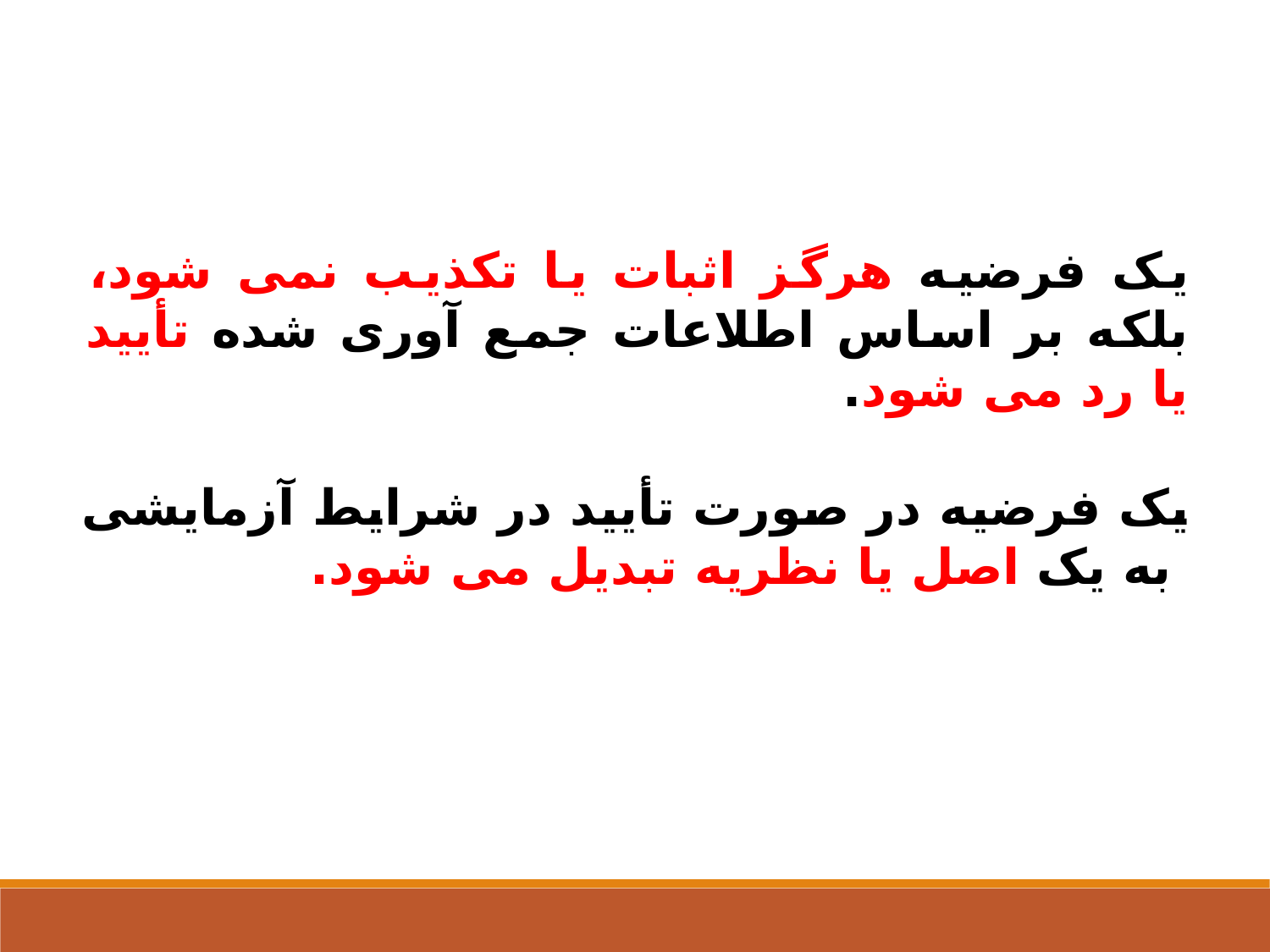

یک فرضیه هرگز اثبات یا تکذیب نمی شود، بلکه بر اساس اطلاعات جمع آوری شده تأیید یا رد می شود.

یک فرضیه در صورت تأیید در شرایط آزمایشی  به یک اصل یا نظریه تبدیل می شود.